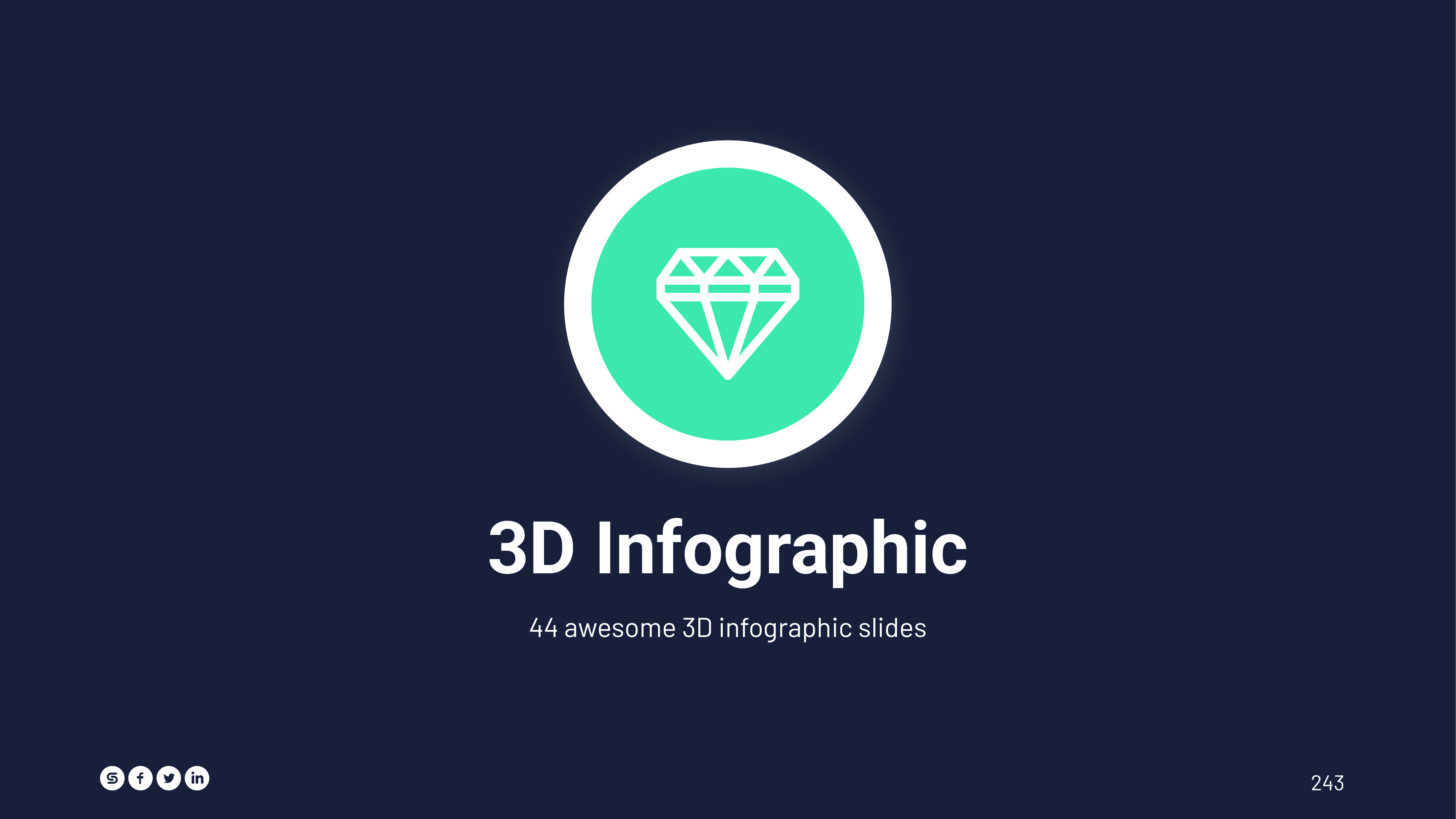

3D Infographic
44 awesome 3D infographic slides